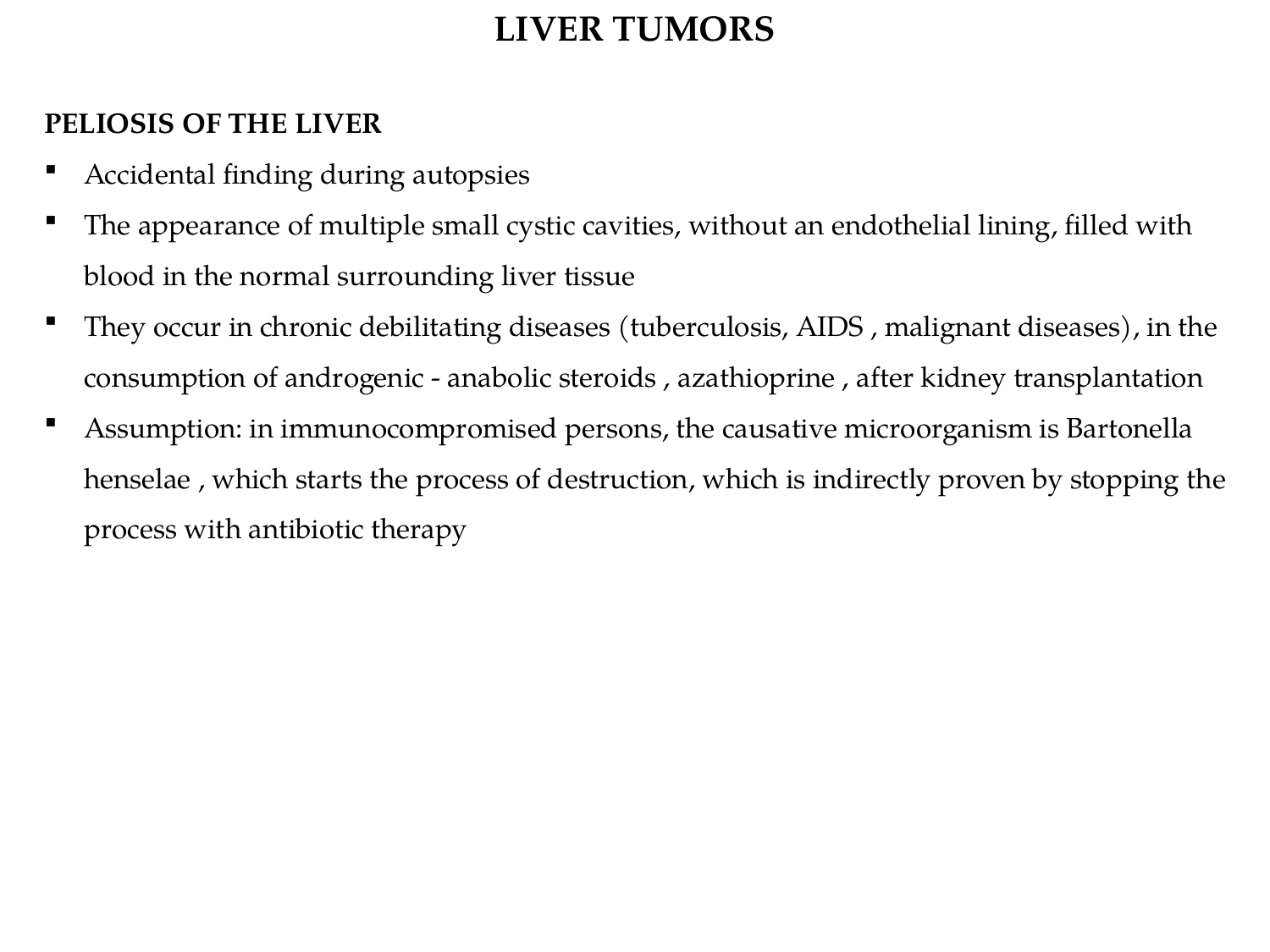

LIVER TUMORS
PELIOSIS OF THE LIVER
Accidental finding during autopsies
The appearance of multiple small cystic cavities, without an endothelial lining, filled with blood in the normal surrounding liver tissue
They occur in chronic debilitating diseases (tuberculosis, AIDS , malignant diseases), in the consumption of androgenic - anabolic steroids , azathioprine , after kidney transplantation
Assumption: in immunocompromised persons, the causative microorganism is Bartonella henselae , which starts the process of destruction, which is indirectly proven by stopping the process with antibiotic therapy